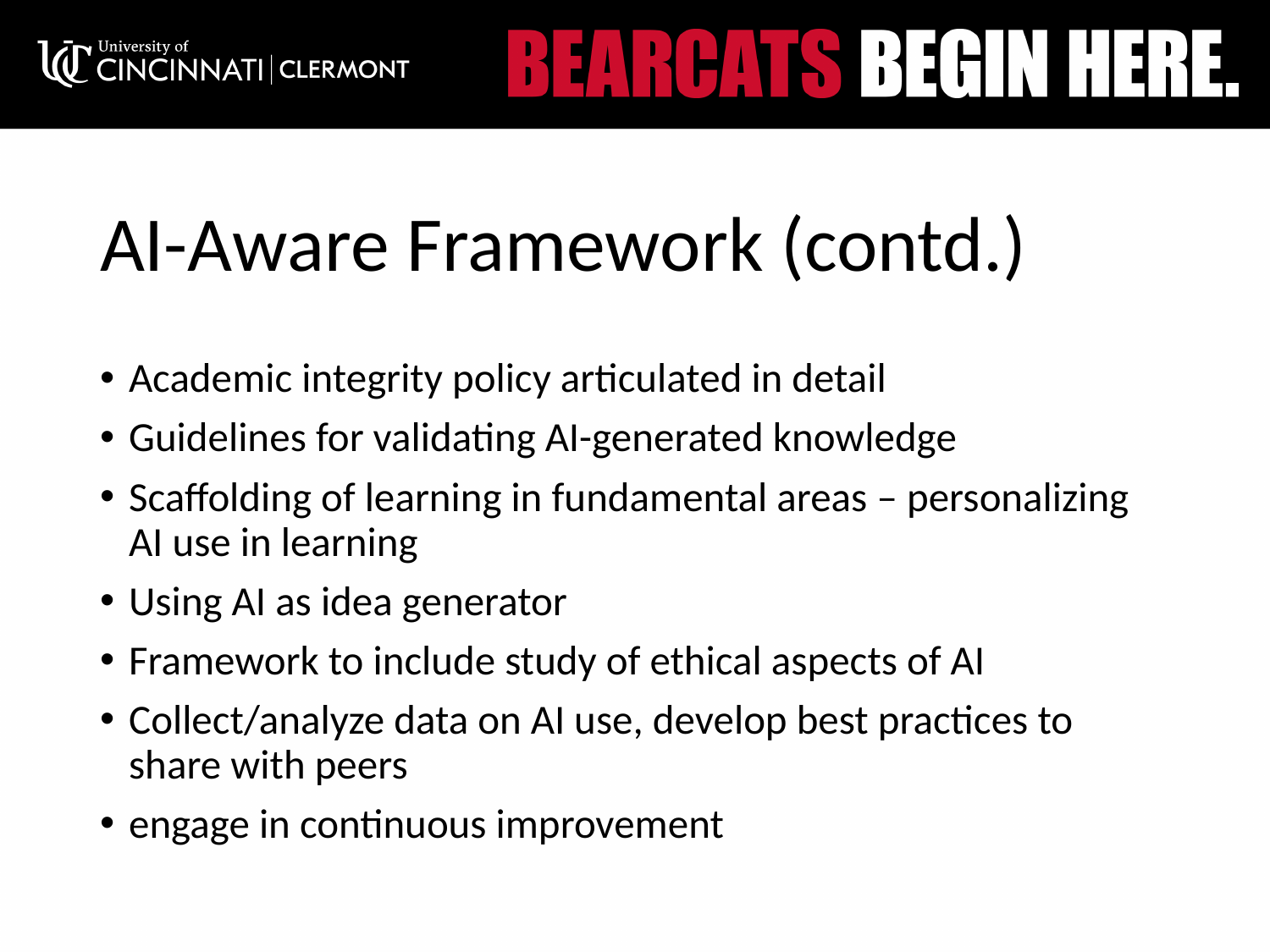

# AI-Aware Framework (contd.)
Academic integrity policy articulated in detail
Guidelines for validating AI-generated knowledge
Scaffolding of learning in fundamental areas – personalizing AI use in learning
Using AI as idea generator
Framework to include study of ethical aspects of AI
Collect/analyze data on AI use, develop best practices to share with peers
engage in continuous improvement